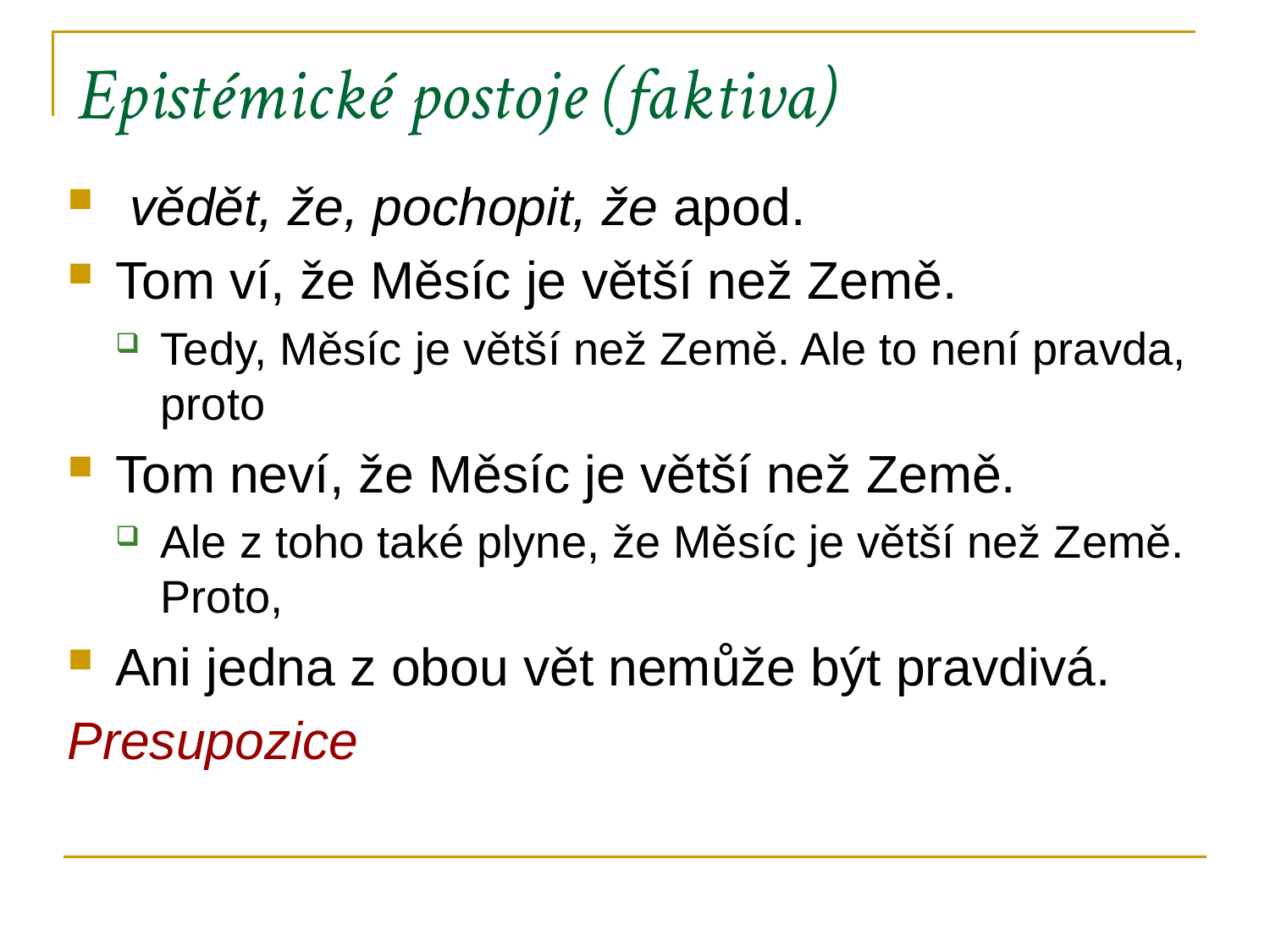

# Epistémické postoje (faktiva)
 vědět, že, pochopit, že apod.
Tom ví, že Měsíc je větší než Země.
Tedy, Měsíc je větší než Země. Ale to není pravda, proto
Tom neví, že Měsíc je větší než Země.
Ale z toho také plyne, že Měsíc je větší než Země. Proto,
Ani jedna z obou vět nemůže být pravdivá.
Presupozice